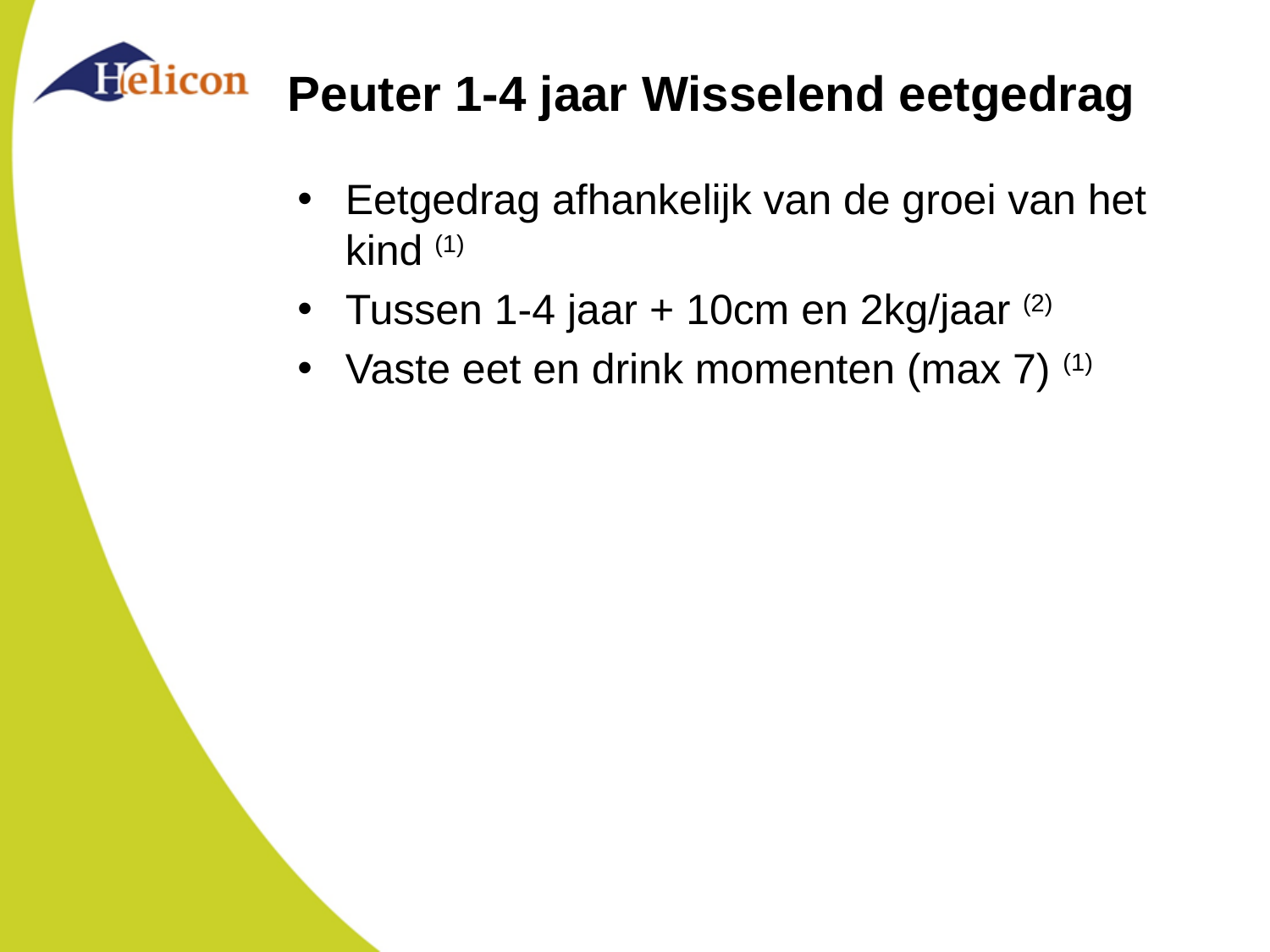

# Peuter 1-4 jaar Wisselend eetgedrag
Eetgedrag afhankelijk van de groei van het kind (1)
Tussen 1-4 jaar + 10cm en 2kg/jaar (2)
Vaste eet en drink momenten (max 7) (1)